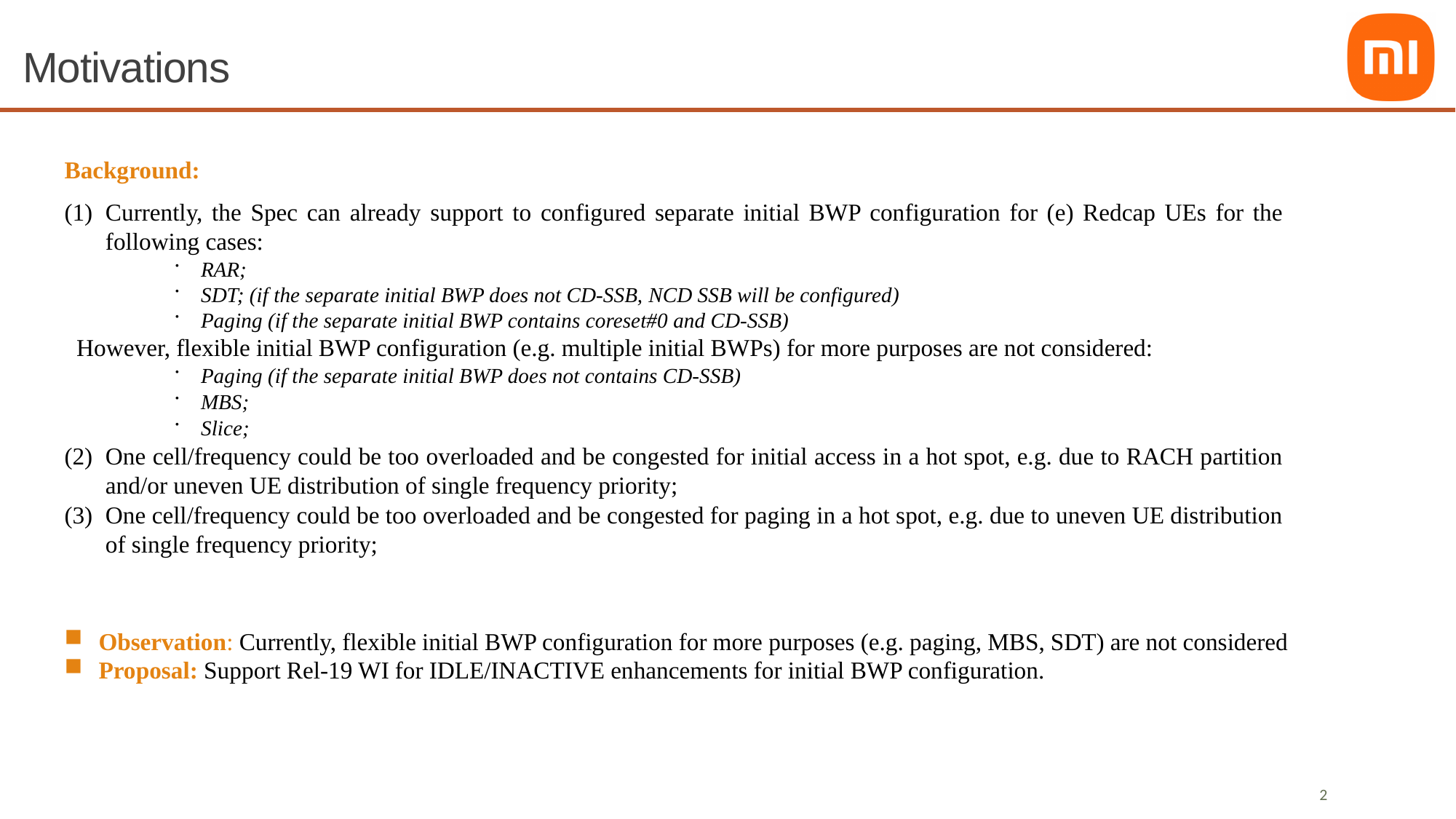

# Motivations
Background:
Currently, the Spec can already support to configured separate initial BWP configuration for (e) Redcap UEs for the following cases:
RAR;
SDT; (if the separate initial BWP does not CD-SSB, NCD SSB will be configured)
Paging (if the separate initial BWP contains coreset#0 and CD-SSB)
  However, flexible initial BWP configuration (e.g. multiple initial BWPs) for more purposes are not considered:
Paging (if the separate initial BWP does not contains CD-SSB)
MBS;
Slice;
One cell/frequency could be too overloaded and be congested for initial access in a hot spot, e.g. due to RACH partition and/or uneven UE distribution of single frequency priority;
One cell/frequency could be too overloaded and be congested for paging in a hot spot, e.g. due to uneven UE distribution of single frequency priority;

Observation: Currently, flexible initial BWP configuration for more purposes (e.g. paging, MBS, SDT) are not considered
Proposal: Support Rel-19 WI for IDLE/INACTIVE enhancements for initial BWP configuration.